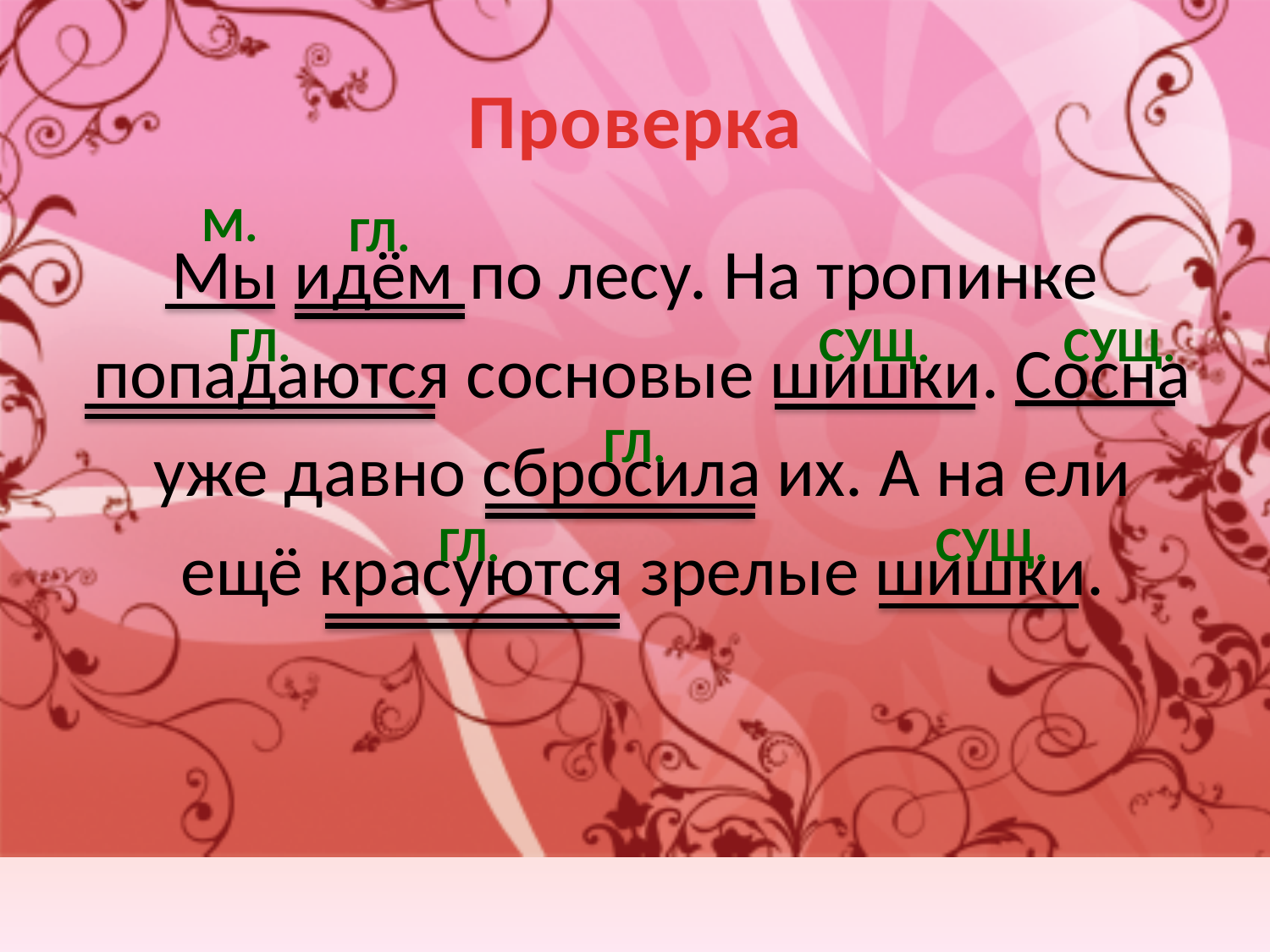

# Проверка
М.
ГЛ.
Мы идём по лесу. На тропинке
 попадаются сосновые шишки. Сосна
 уже давно сбросила их. А на ели
 ещё красуются зрелые шишки.
ГЛ.
СУЩ.
СУЩ.
ГЛ.
ГЛ.
СУЩ.